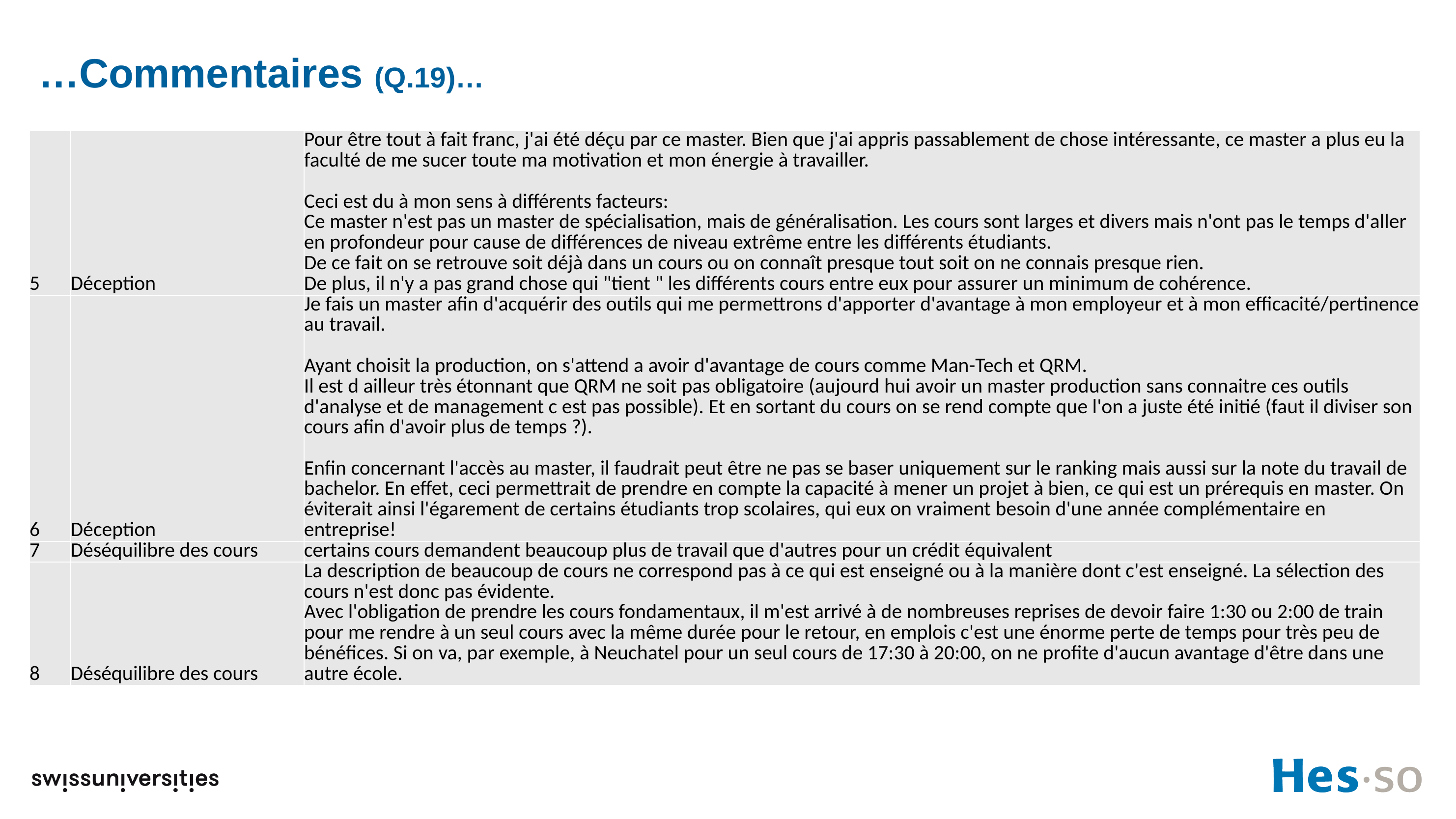

# …Commentaires (Q.19)…
| 5 | Déception | Pour être tout à fait franc, j'ai été déçu par ce master. Bien que j'ai appris passablement de chose intéressante, ce master a plus eu la faculté de me sucer toute ma motivation et mon énergie à travailler. Ceci est du à mon sens à différents facteurs: Ce master n'est pas un master de spécialisation, mais de généralisation. Les cours sont larges et divers mais n'ont pas le temps d'aller en profondeur pour cause de différences de niveau extrême entre les différents étudiants. De ce fait on se retrouve soit déjà dans un cours ou on connaît presque tout soit on ne connais presque rien. De plus, il n'y a pas grand chose qui "tient " les différents cours entre eux pour assurer un minimum de cohérence. |
| --- | --- | --- |
| 6 | Déception | Je fais un master afin d'acquérir des outils qui me permettrons d'apporter d'avantage à mon employeur et à mon efficacité/pertinence au travail. Ayant choisit la production, on s'attend a avoir d'avantage de cours comme Man-Tech et QRM. Il est d ailleur très étonnant que QRM ne soit pas obligatoire (aujourd hui avoir un master production sans connaitre ces outils d'analyse et de management c est pas possible). Et en sortant du cours on se rend compte que l'on a juste été initié (faut il diviser son cours afin d'avoir plus de temps ?). Enfin concernant l'accès au master, il faudrait peut être ne pas se baser uniquement sur le ranking mais aussi sur la note du travail de bachelor. En effet, ceci permettrait de prendre en compte la capacité à mener un projet à bien, ce qui est un prérequis en master. On éviterait ainsi l'égarement de certains étudiants trop scolaires, qui eux on vraiment besoin d'une année complémentaire en entreprise! |
| 7 | Déséquilibre des cours | certains cours demandent beaucoup plus de travail que d'autres pour un crédit équivalent |
| 8 | Déséquilibre des cours | La description de beaucoup de cours ne correspond pas à ce qui est enseigné ou à la manière dont c'est enseigné. La sélection des cours n'est donc pas évidente. Avec l'obligation de prendre les cours fondamentaux, il m'est arrivé à de nombreuses reprises de devoir faire 1:30 ou 2:00 de train pour me rendre à un seul cours avec la même durée pour le retour, en emplois c'est une énorme perte de temps pour très peu de bénéfices. Si on va, par exemple, à Neuchatel pour un seul cours de 17:30 à 20:00, on ne profite d'aucun avantage d'être dans une autre école. |